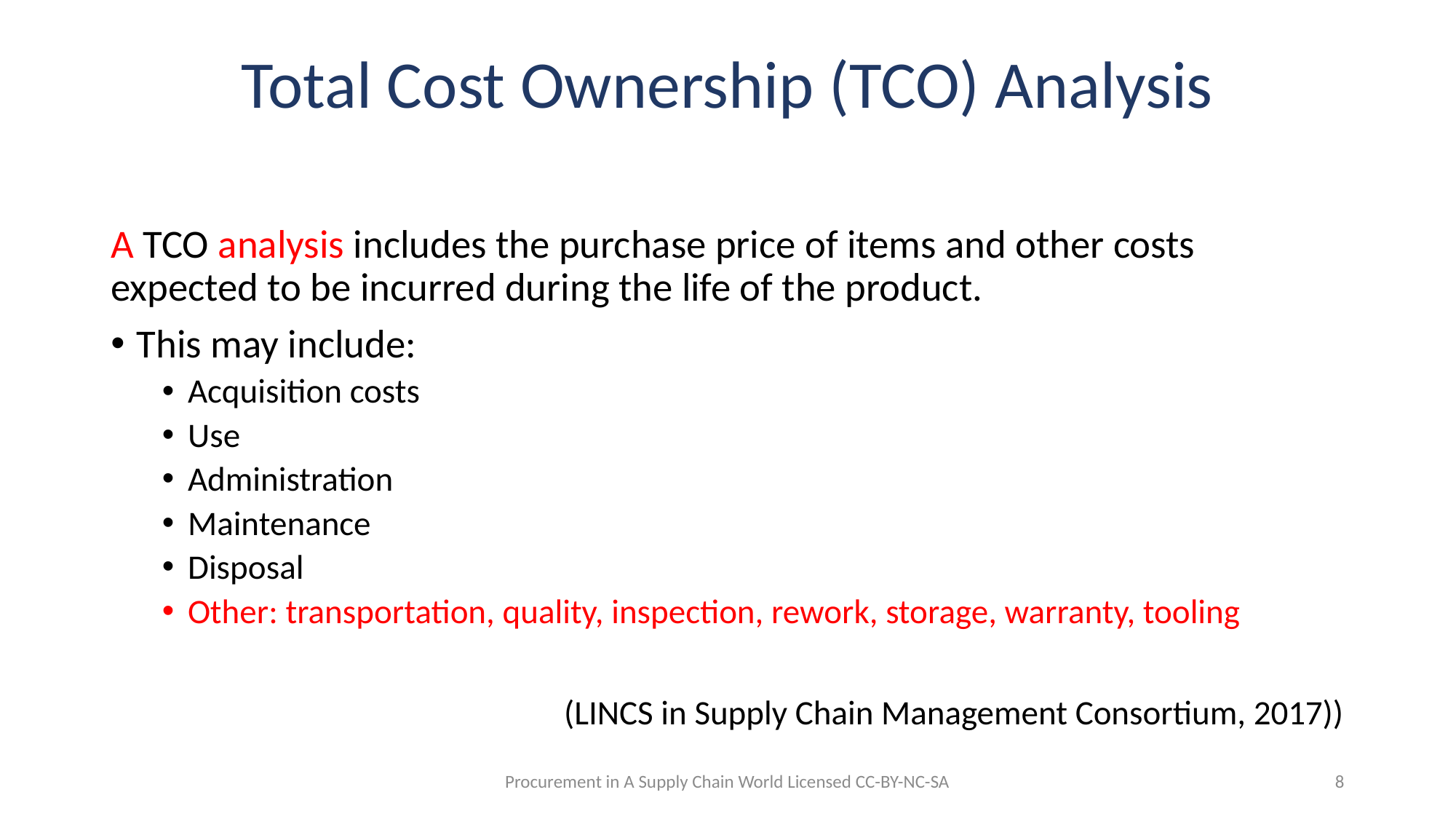

# Total Cost Ownership (TCO) Analysis

A TCO analysis includes the purchase price of items and other costs expected to be incurred during the life of the product.
This may include:
Acquisition costs
Use
Administration
Maintenance
Disposal
Other: transportation, quality, inspection, rework, storage, warranty, tooling

(LINCS in Supply Chain Management Consortium, 2017))
Procurement in A Supply Chain World Licensed CC-BY-NC-SA
8